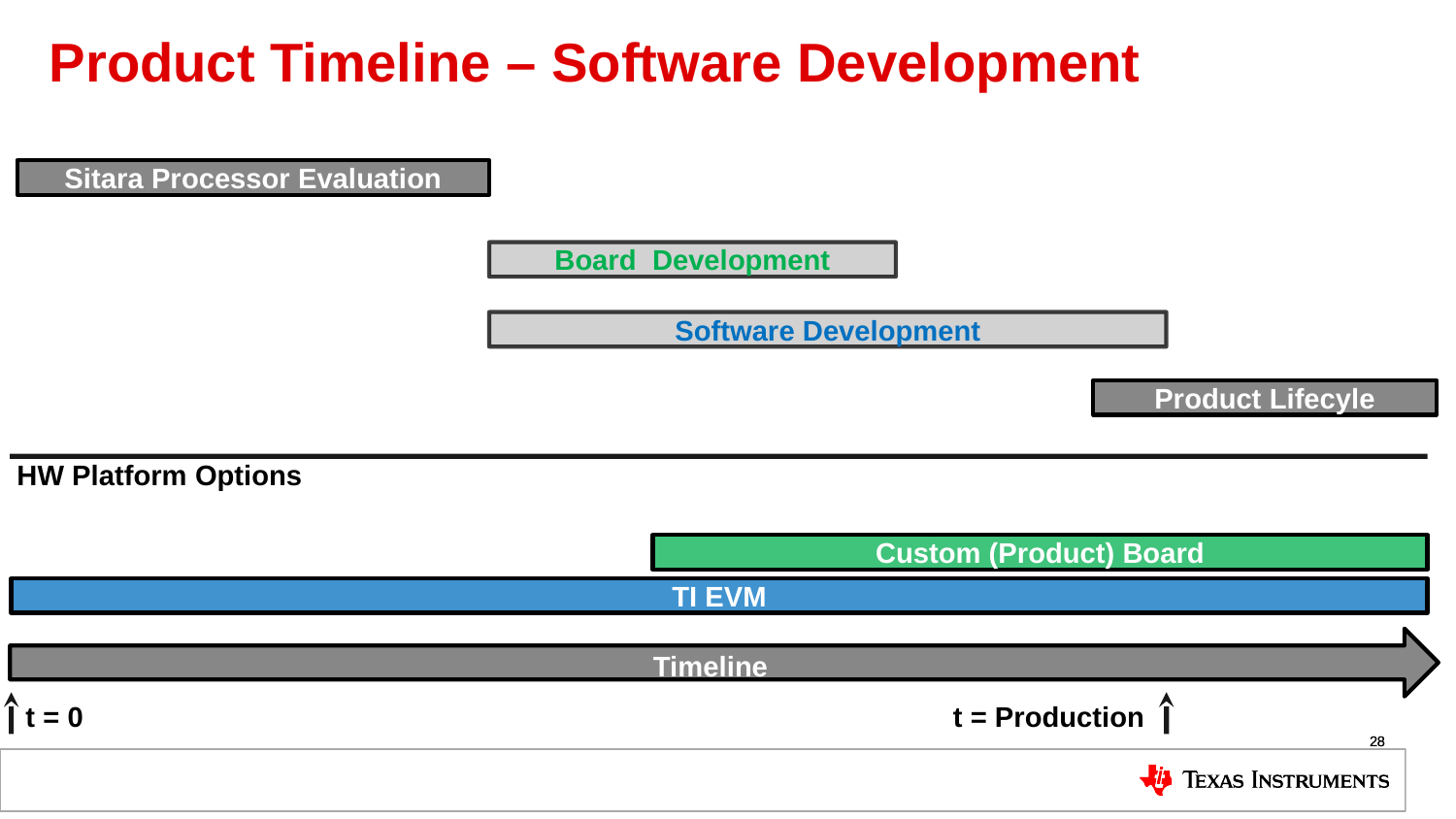

# Product Timeline – Software Development
Sitara Processor Evaluation
Board  Development
Software Development
Product Lifecyle
HW Platform Options
Custom (Product) Board
TI EVM
Timeline
t = 0
t = Production
28
28